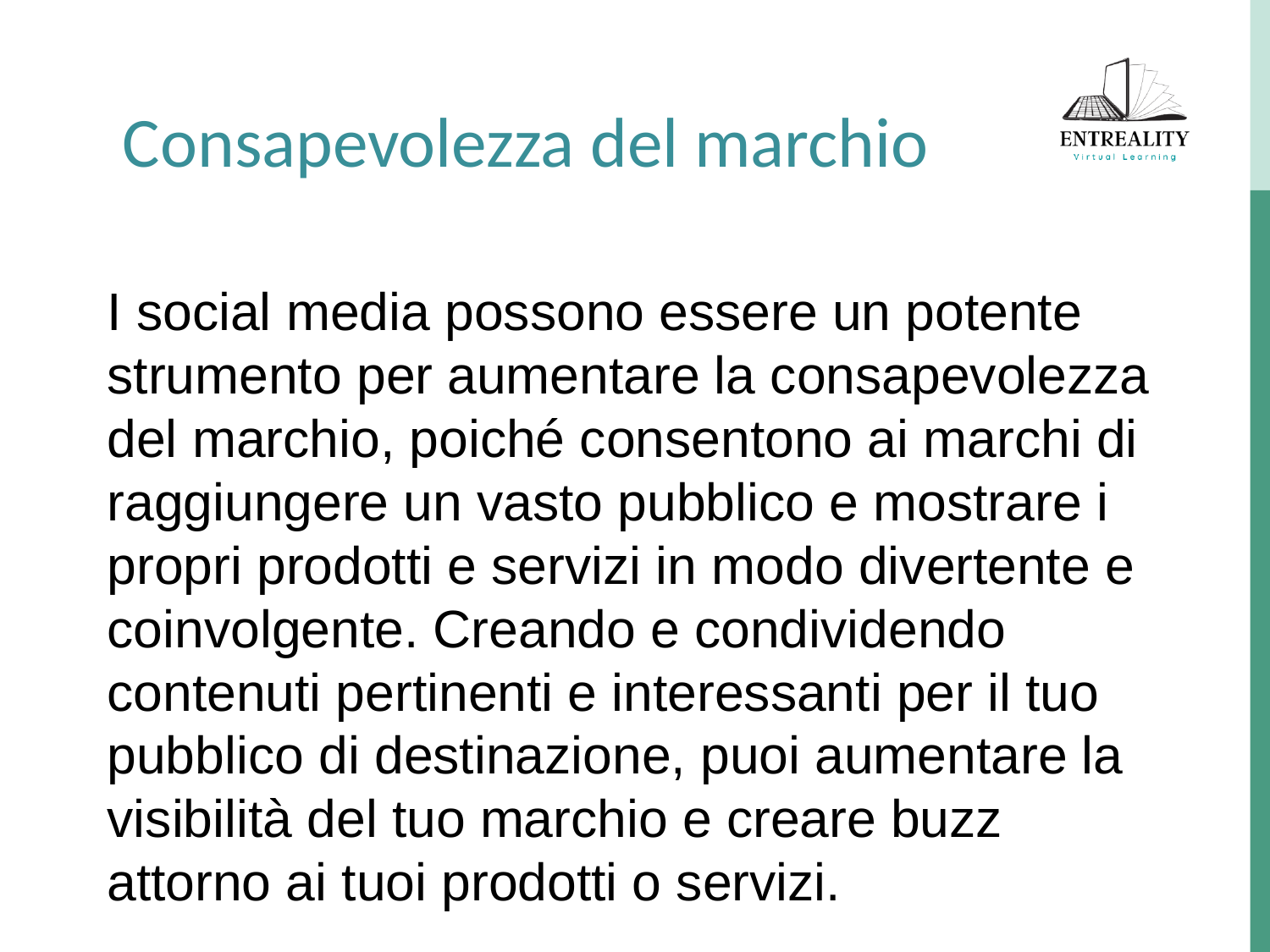

Consapevolezza del marchio
I social media possono essere un potente strumento per aumentare la consapevolezza del marchio, poiché consentono ai marchi di raggiungere un vasto pubblico e mostrare i propri prodotti e servizi in modo divertente e coinvolgente. Creando e condividendo contenuti pertinenti e interessanti per il tuo pubblico di destinazione, puoi aumentare la visibilità del tuo marchio e creare buzz attorno ai tuoi prodotti o servizi.